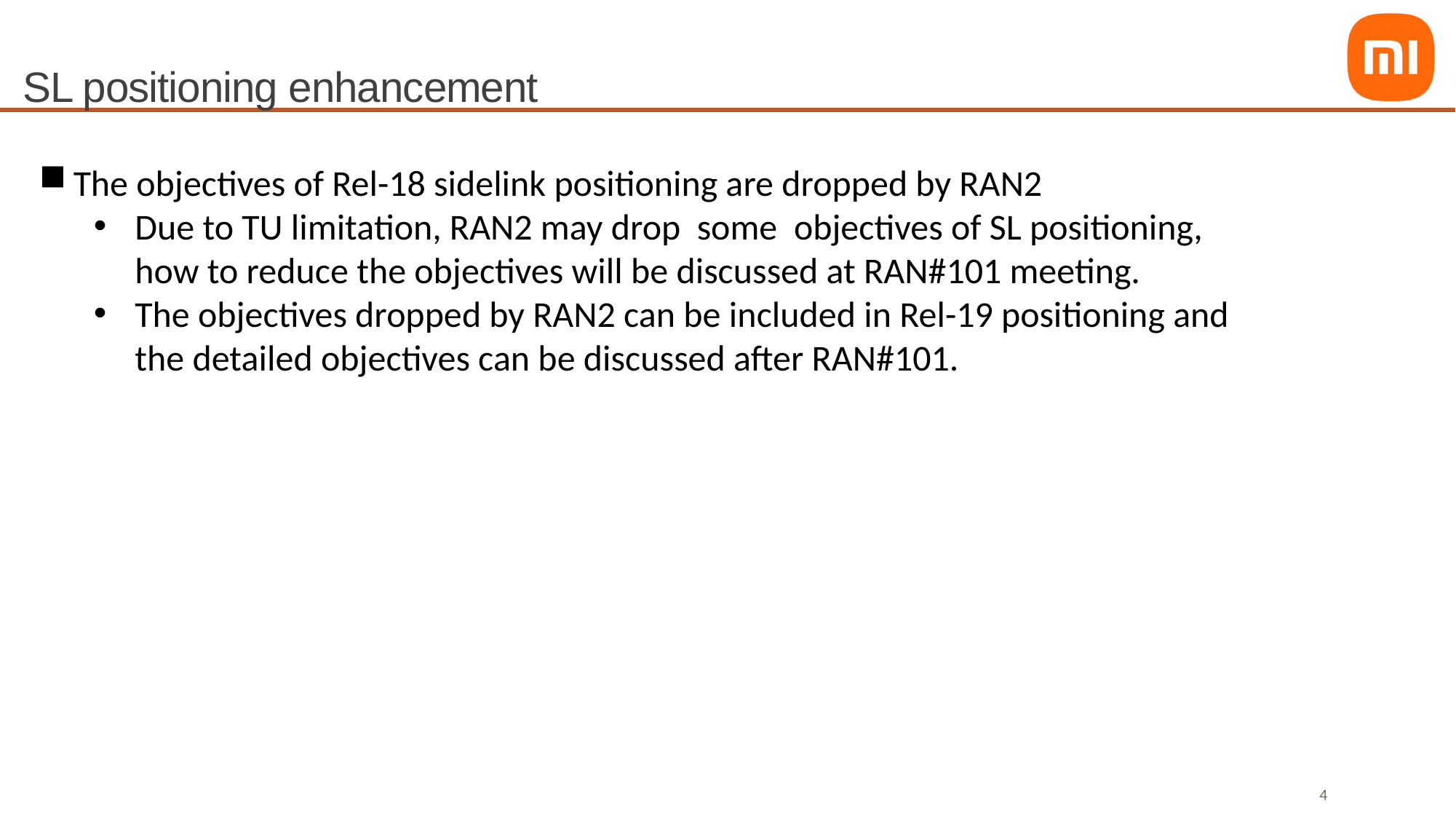

# SL positioning enhancement
The objectives of Rel-18 sidelink positioning are dropped by RAN2
Due to TU limitation, RAN2 may drop  some  objectives of SL positioning, how to reduce the objectives will be discussed at RAN#101 meeting.
The objectives dropped by RAN2 can be included in Rel-19 positioning and the detailed objectives can be discussed after RAN#101.